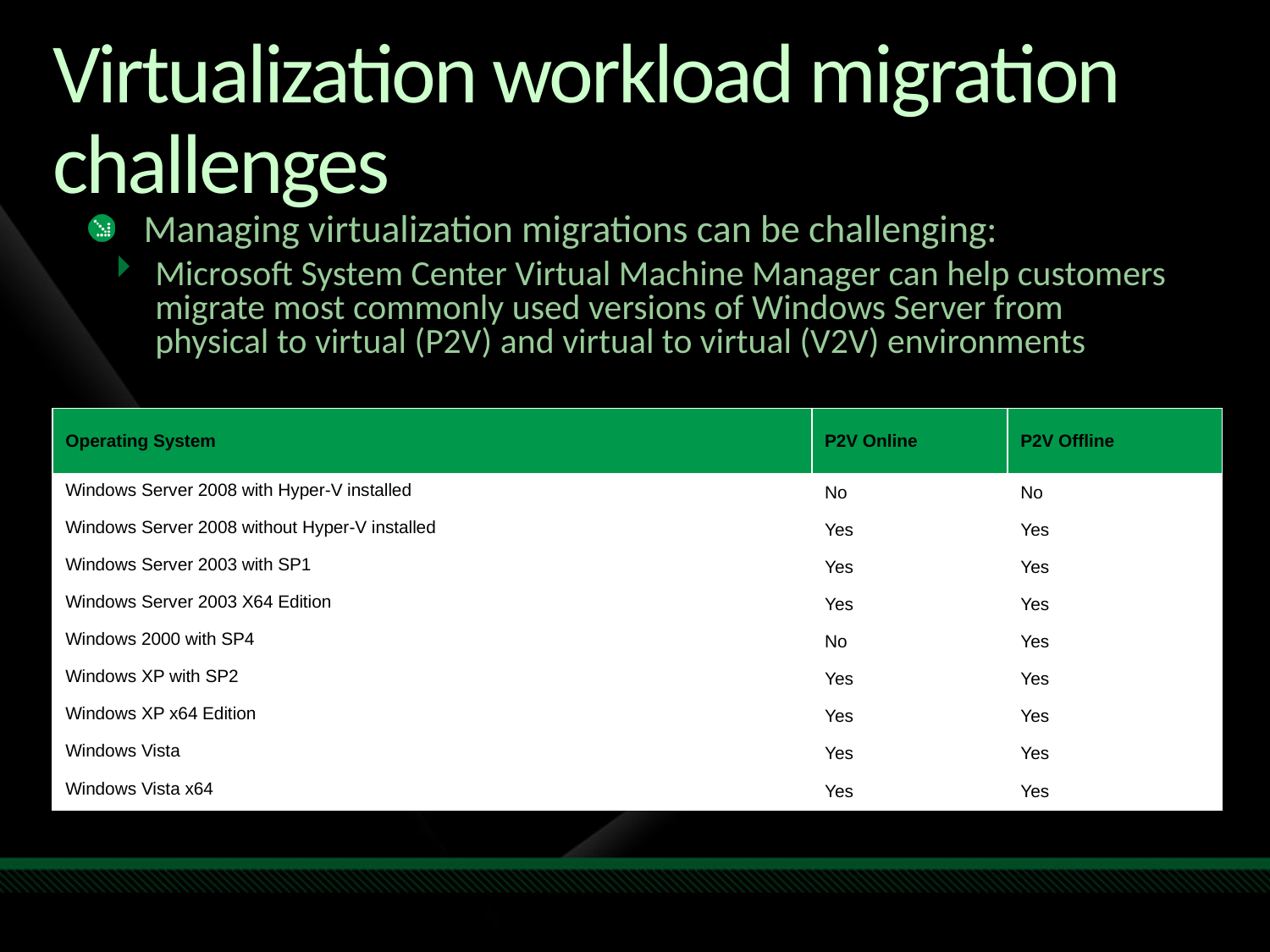

# Virtualization workload migration challenges
Managing virtualization migrations can be challenging:
Microsoft System Center Virtual Machine Manager can help customers migrate most commonly used versions of Windows Server from physical to virtual (P2V) and virtual to virtual (V2V) environments
| Operating System | P2V Online | P2V Offline |
| --- | --- | --- |
| Windows Server 2008 with Hyper-V installed | No | No |
| Windows Server 2008 without Hyper-V installed | Yes | Yes |
| Windows Server 2003 with SP1 | Yes | Yes |
| Windows Server 2003 X64 Edition | Yes | Yes |
| Windows 2000 with SP4 | No | Yes |
| Windows XP with SP2 | Yes | Yes |
| Windows XP x64 Edition | Yes | Yes |
| Windows Vista | Yes | Yes |
| Windows Vista x64 | Yes | Yes |